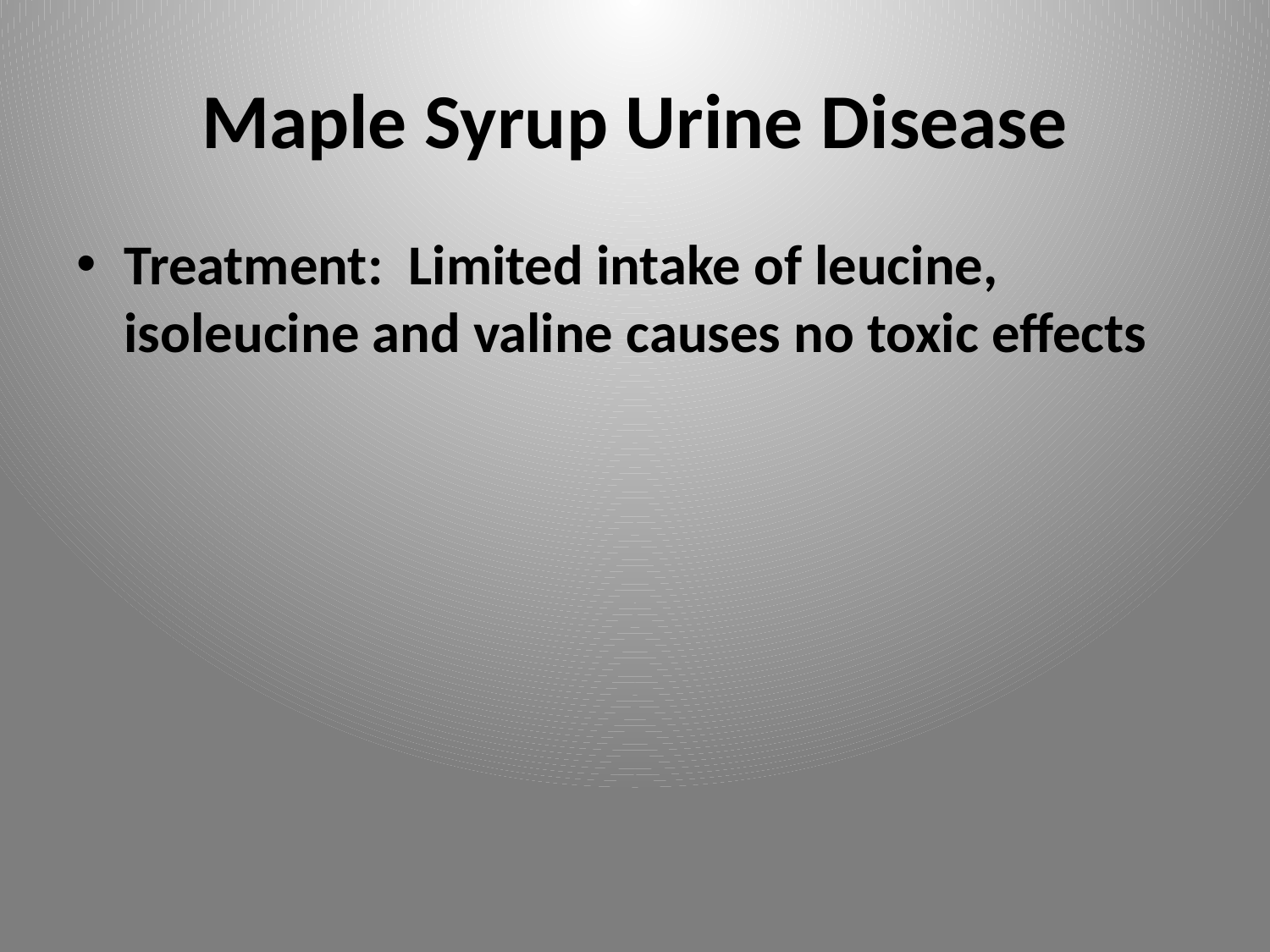

# Maple Syrup Urine Disease
Treatment:  Limited intake of leucine, isoleucine and valine causes no toxic effects